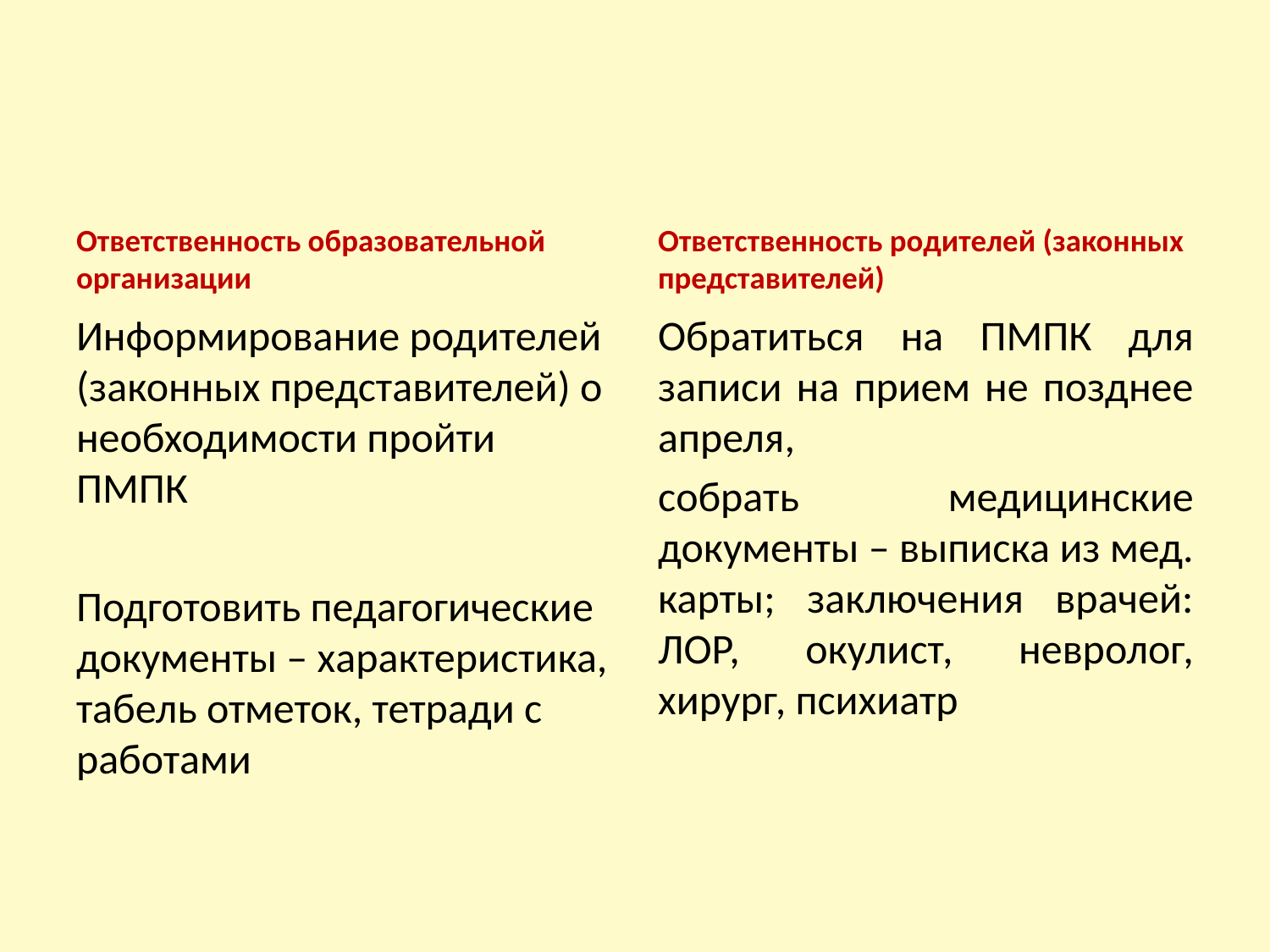

#
Ответственность образовательной организации
Ответственность родителей (законных представителей)
Информирование родителей (законных представителей) о необходимости пройти ПМПК

Подготовить педагогические документы – характеристика, табель отметок, тетради с работами
Обратиться на ПМПК для записи на прием не позднее апреля,
собрать медицинские документы – выписка из мед. карты; заключения врачей: ЛОР, окулист, невролог, хирург, психиатр